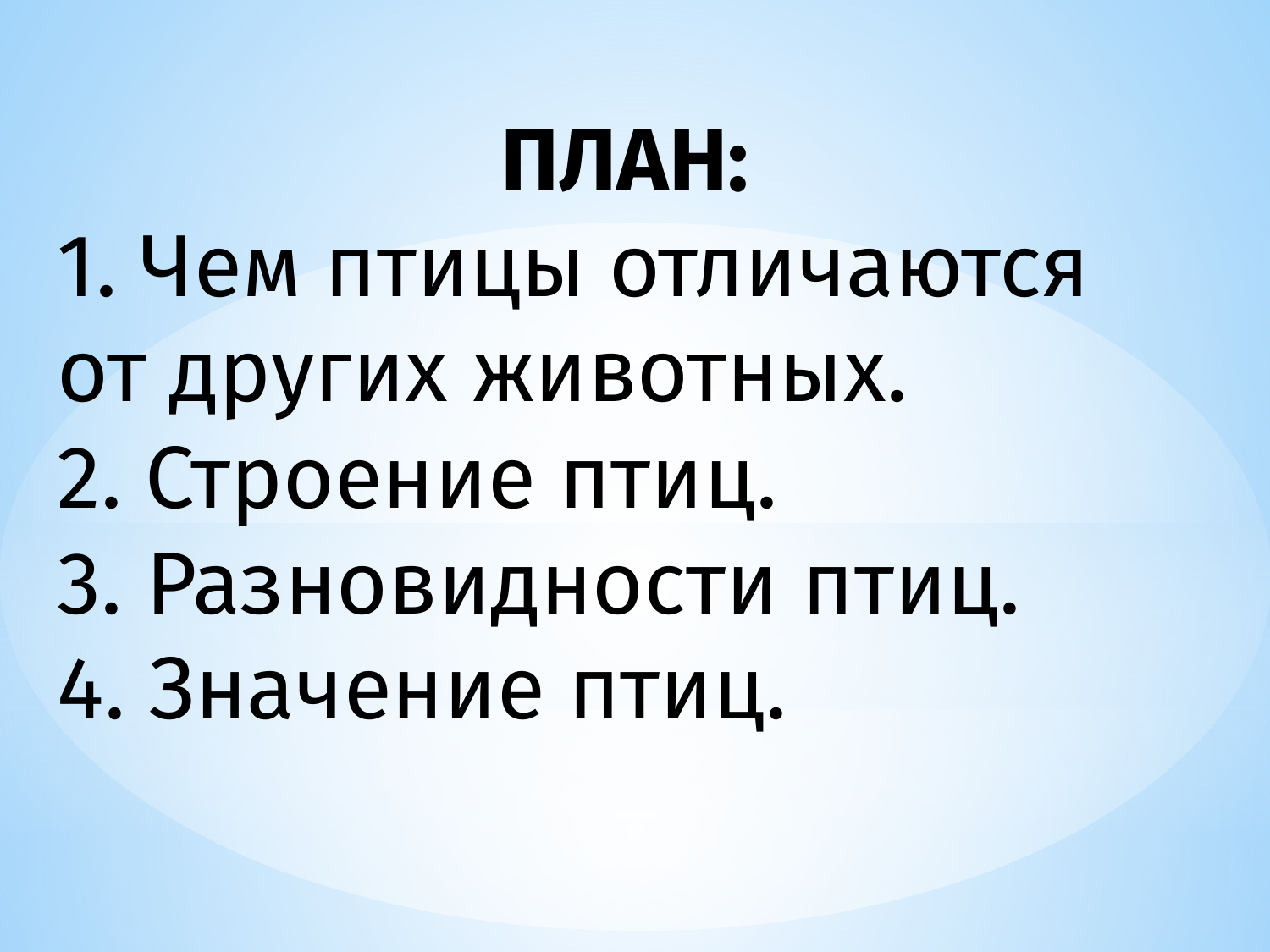

ПЛАН:
1. Чем птицы отличаются от других животных.
2. Строение птиц.
3. Разновидности птиц.
4. Значение птиц.